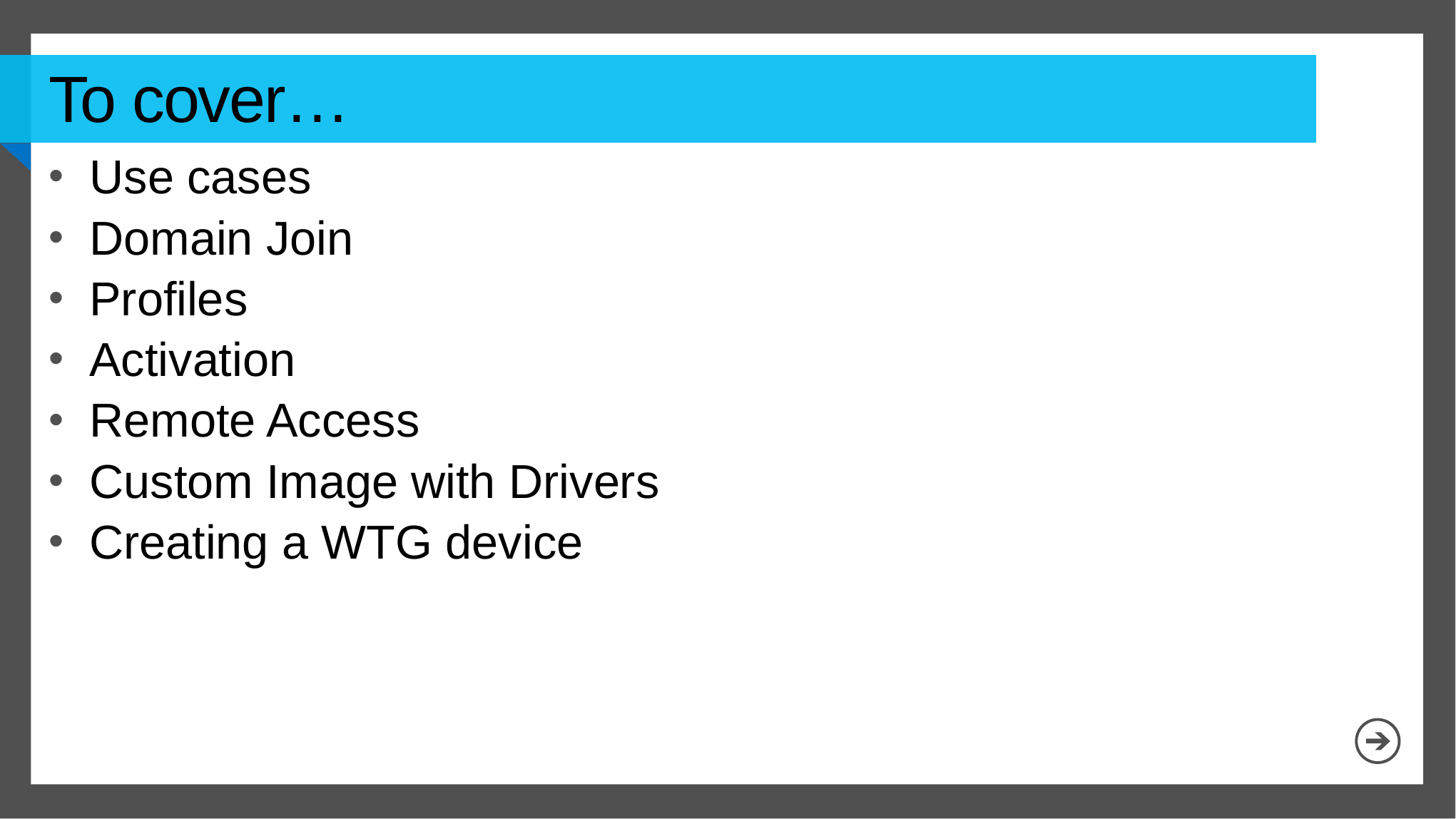

# To cover…
Use cases
Domain Join
Profiles
Activation
Remote Access
Custom Image with Drivers
Creating a WTG device